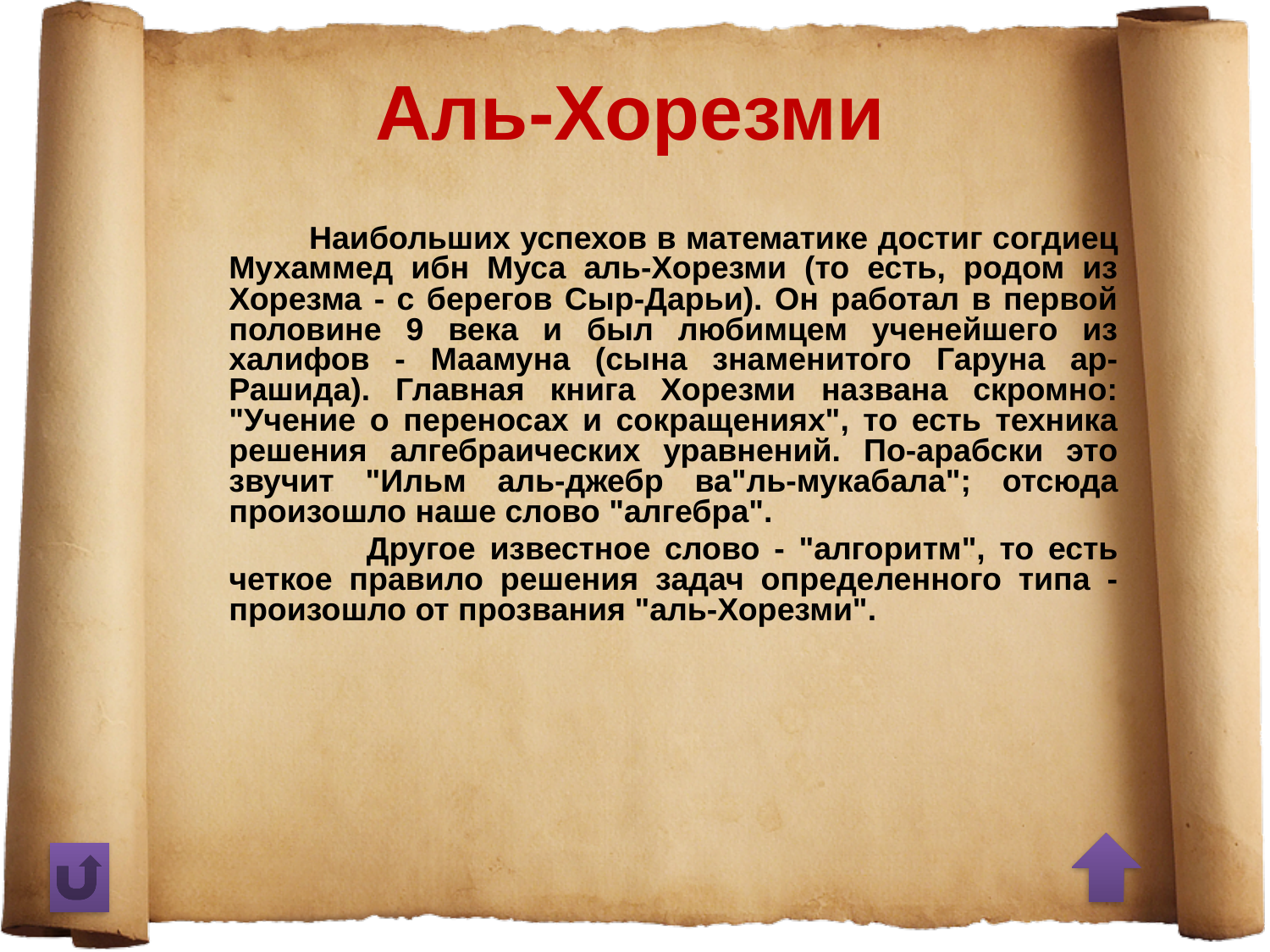

# Аль-Хорезми
             Наибольших успехов в математике достиг согдиец Мухаммед ибн Муса аль-Хорезми (то есть, родом из Хорезма - с берегов Сыр-Дарьи). Он работал в первой половине 9 века и был любимцем ученейшего из халифов - Маамуна (сына знаменитого Гаруна ар-Рашида). Главная книга Хорезми названа скромно: "Учение о переносах и сокращениях", то есть техника решения алгебраических уравнений. По-арабски это звучит "Ильм аль-джебр ва"ль-мукабала"; отсюда произошло наше слово "алгебра".
             Другое известное слово - "алгоритм", то есть четкое правило решения задач определенного типа - произошло от прозвания "аль-Хорезми".